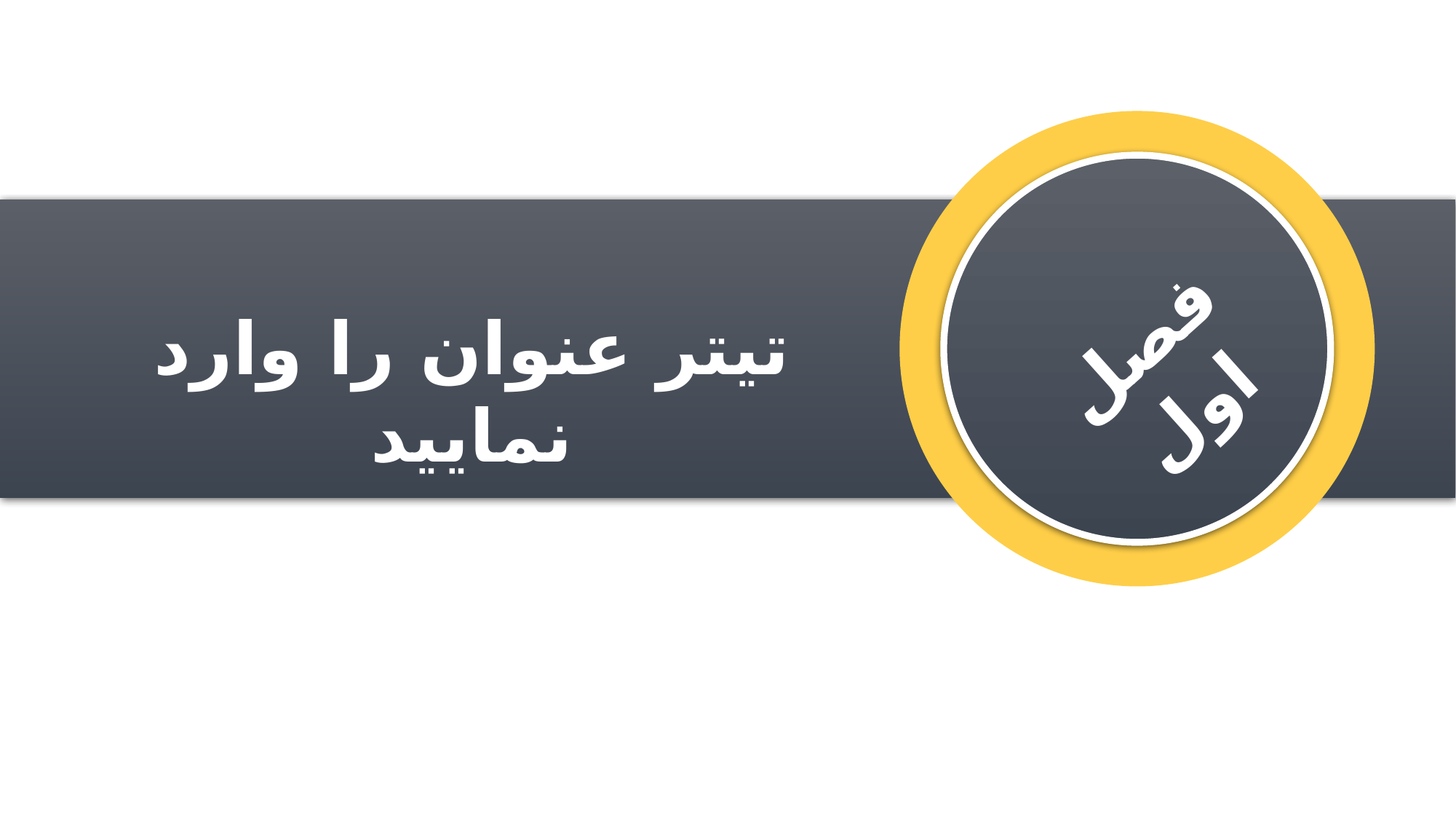

فصل اول
تیتر عنوان را وارد نمایید